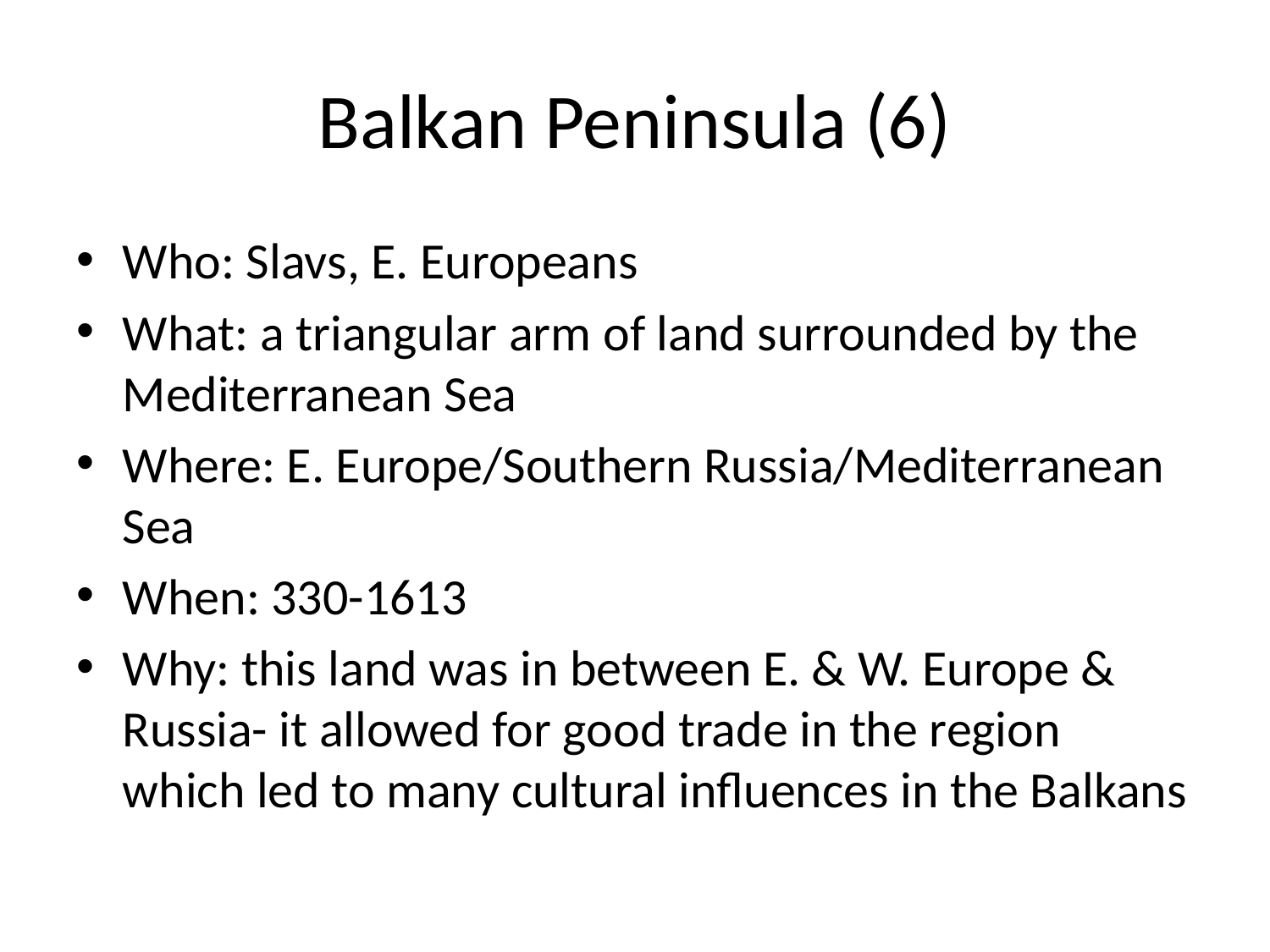

# Balkan Peninsula (6)
Who: Slavs, E. Europeans
What: a triangular arm of land surrounded by the Mediterranean Sea
Where: E. Europe/Southern Russia/Mediterranean Sea
When: 330-1613
Why: this land was in between E. & W. Europe & Russia- it allowed for good trade in the region which led to many cultural influences in the Balkans